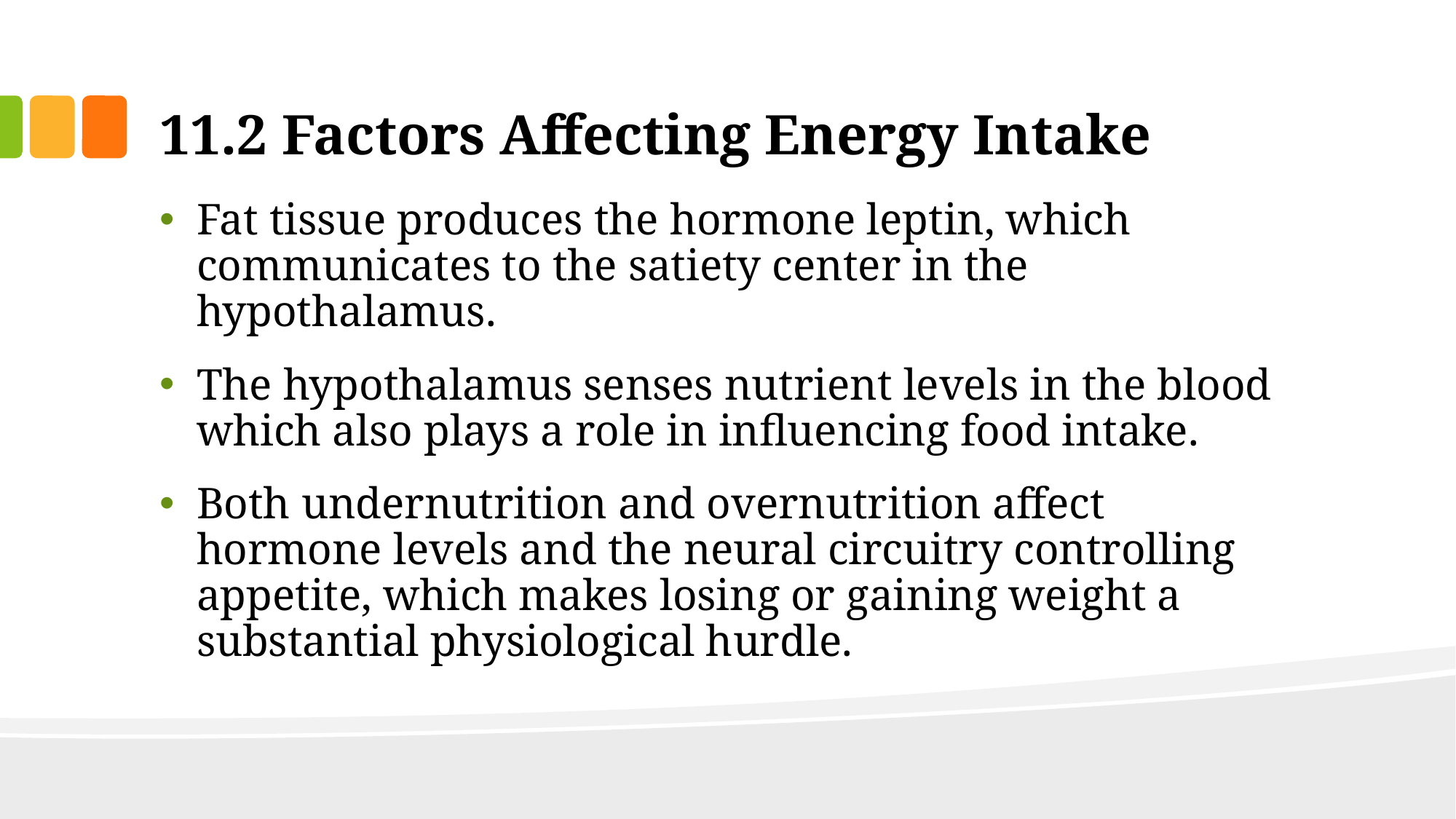

# 11.2 Factors Affecting Energy Intake
Fat tissue produces the hormone leptin, which communicates to the satiety center in the hypothalamus.
The hypothalamus senses nutrient levels in the blood which also plays a role in influencing food intake.
Both undernutrition and overnutrition affect hormone levels and the neural circuitry controlling appetite, which makes losing or gaining weight a substantial physiological hurdle.